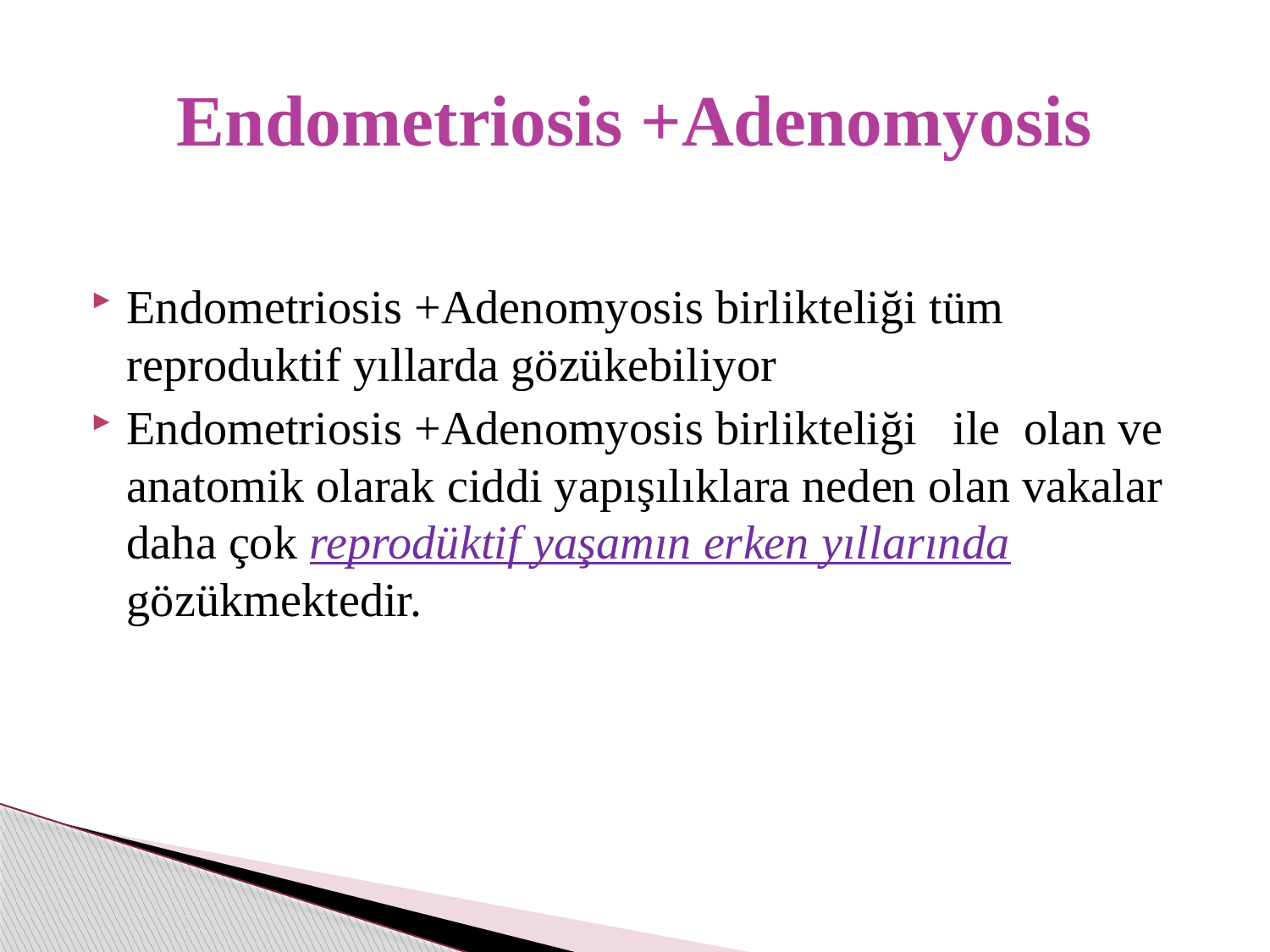

# Endometriosis +Adenomyosis

Endometriosis +Adenomyosis birlikteliği tüm reproduktif yıllarda gözükebiliyor
Endometriosis +Adenomyosis birlikteliği   ile  olan ve anatomik olarak ciddi yapışılıklara neden olan vakalar daha çok reprodüktif yaşamın erken yıllarında gözükmektedir.